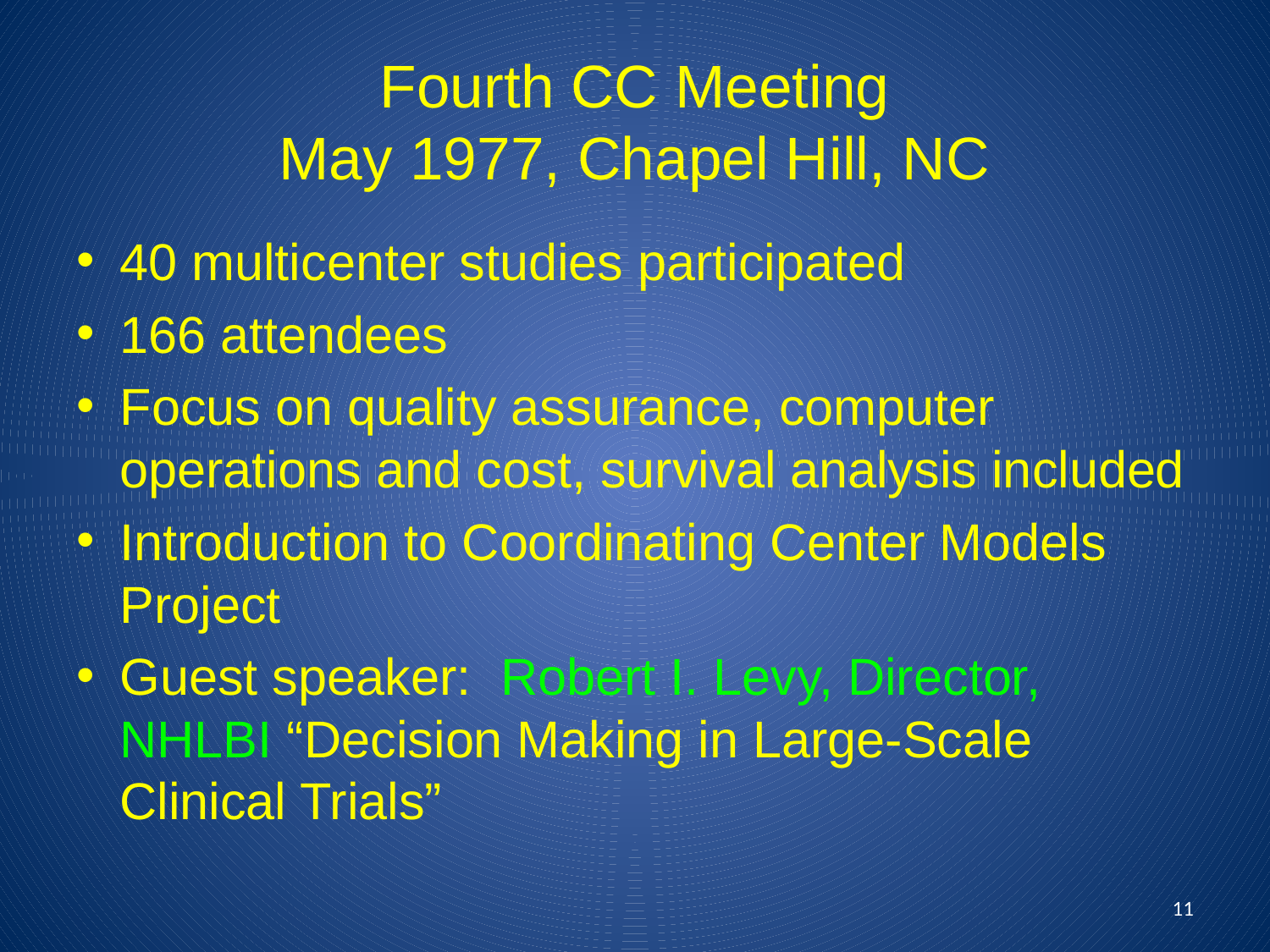

# Fourth CC Meeting May 1977, Chapel Hill, NC
40 multicenter studies participated
166 attendees
Focus on quality assurance, computer operations and cost, survival analysis included
Introduction to Coordinating Center Models Project
Guest speaker:  Robert I. Levy, Director, NHLBI “Decision Making in Large-Scale Clinical Trials”
11